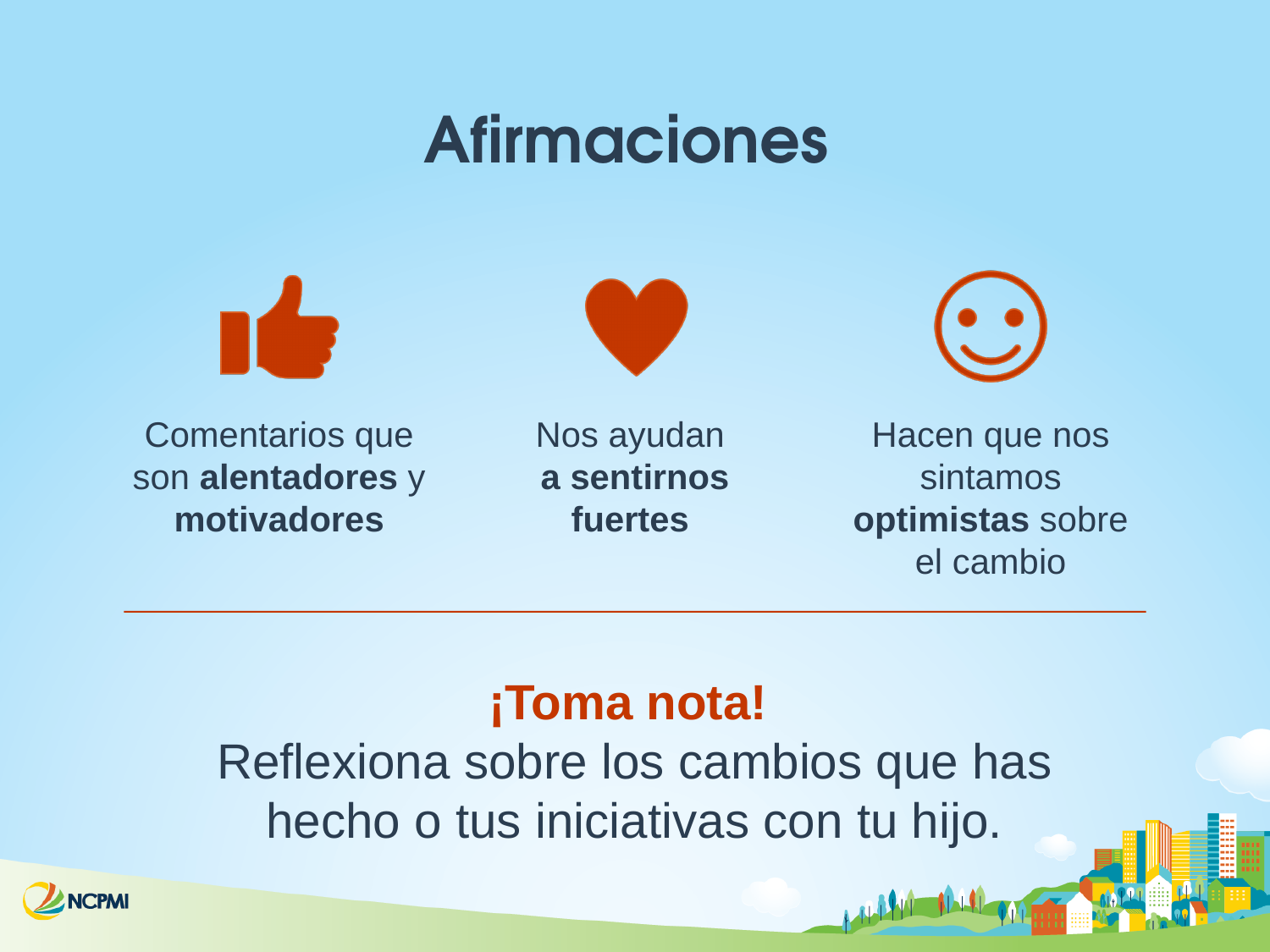

# Afirmaciones

Comentarios que son alentadores y motivadores
Nos ayudan
a sentirnos fuertes
Hacen que nos sintamos optimistas sobre el cambio

¡Toma nota!
Reflexiona sobre los cambios que has hecho o tus iniciativas con tu hijo.